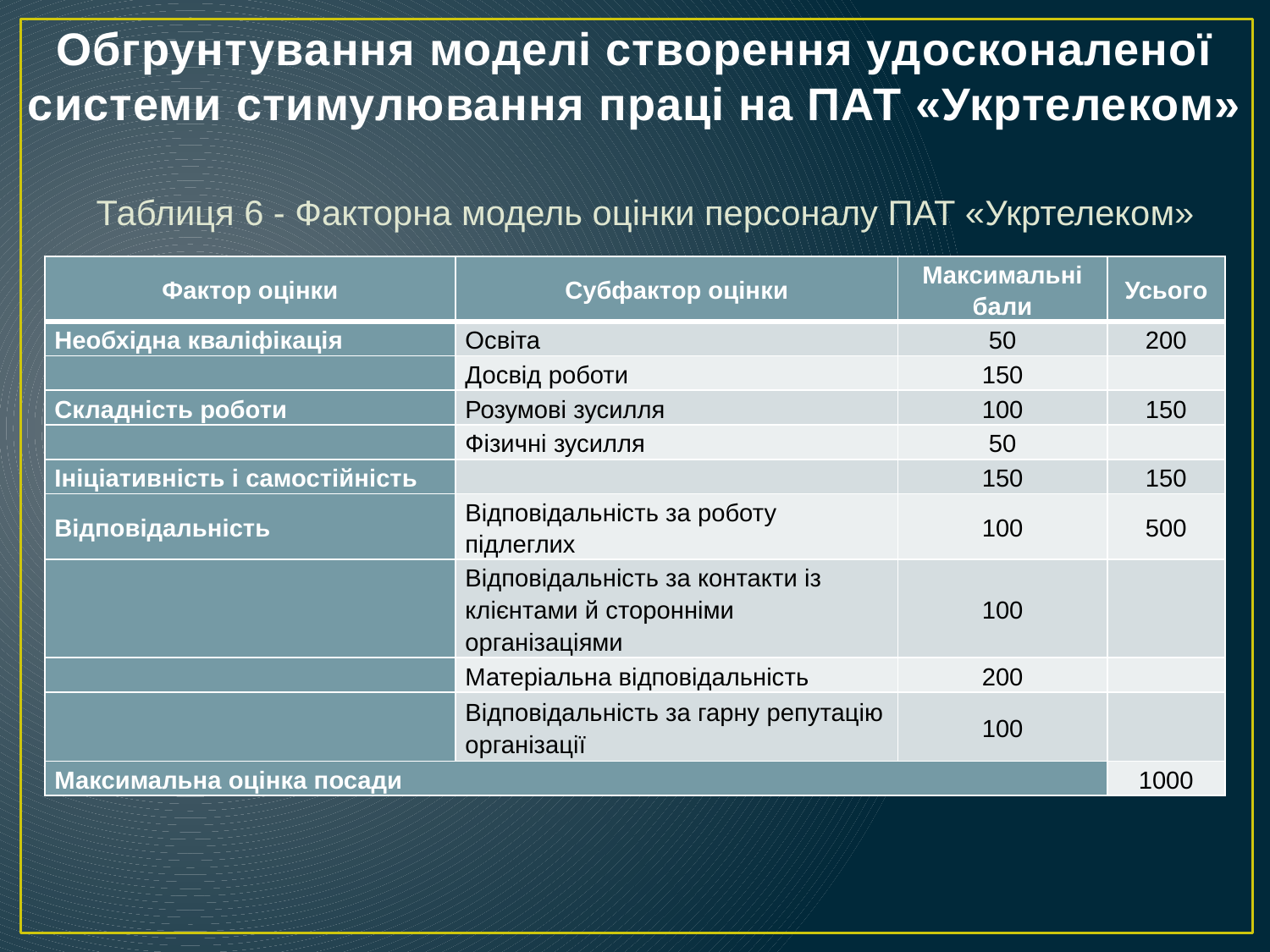

# Обгрунтування моделі створення удосконаленої системи стимулювання праці на ПАТ «Укртелеком»

     Таблиця 6 - Факторна модель оцінки персоналу ПАТ «Укртелеком»

| Фактор оцінки | Субфактор оцінки | Максимальні бали | Усього |
| --- | --- | --- | --- |
| Необхідна кваліфікація | Освіта | 50 | 200 |
|  | Досвід роботи | 150 |  |
| Складність роботи | Розумові зусилля | 100 | 150 |
|  | Фізичні зусилля | 50 |  |
| Ініціативність і самостійність |  | 150 | 150 |
| Відповідальність | Відповідальність за роботу підлеглих | 100 | 500 |
|  | Відповідальність за контакти із клієнтами й сторонніми організаціями | 100 |  |
|  | Матеріальна відповідальність | 200 |  |
|  | Відповідальність за гарну репутацію організації | 100 |  |
| Максимальна оцінка посади |  |  | 1000 |